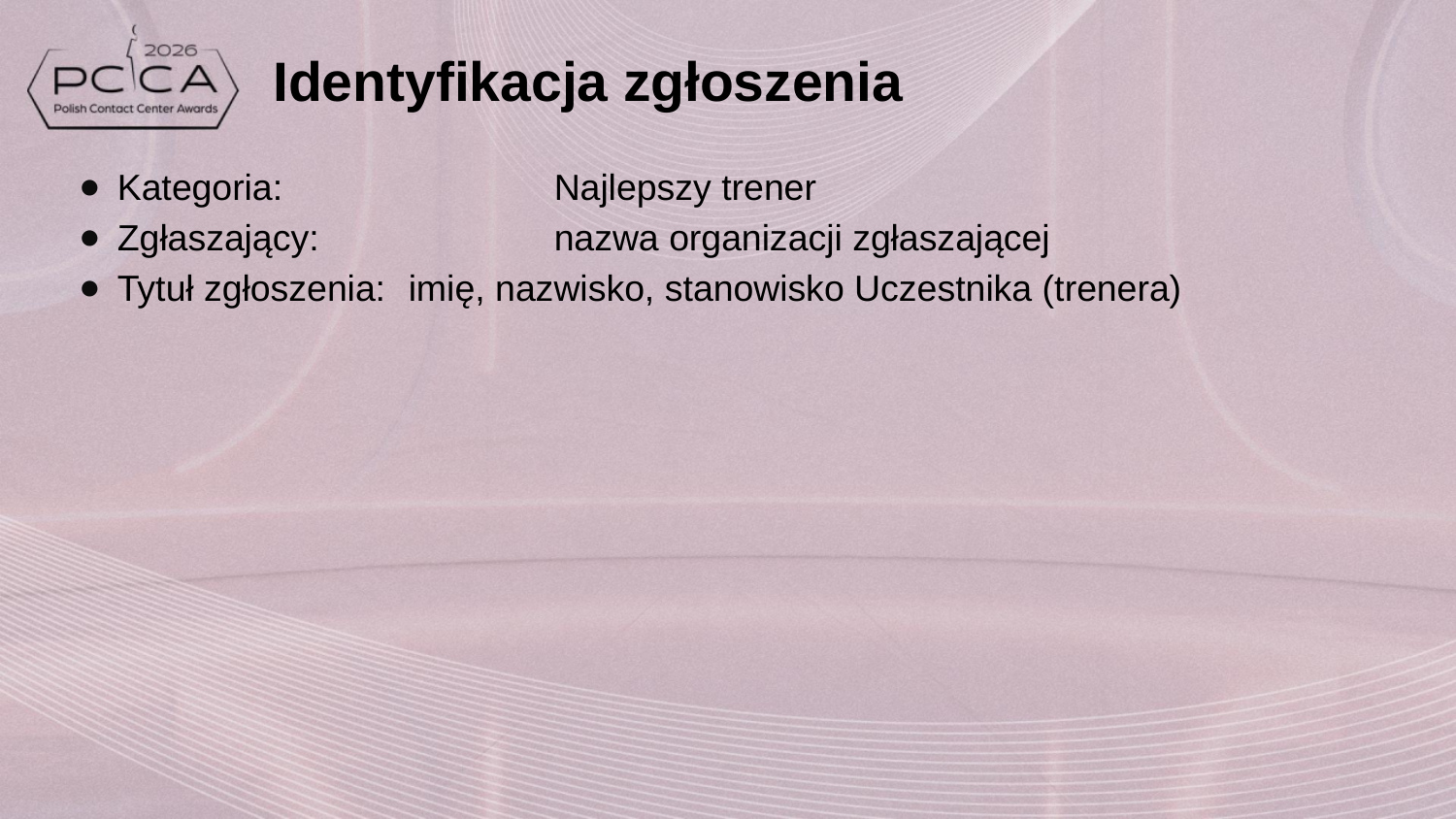

# Identyfikacja zgłoszenia
Kategoria:		Najlepszy trener
Zgłaszający:		nazwa organizacji zgłaszającej
Tytuł zgłoszenia:	imię, nazwisko, stanowisko Uczestnika (trenera)